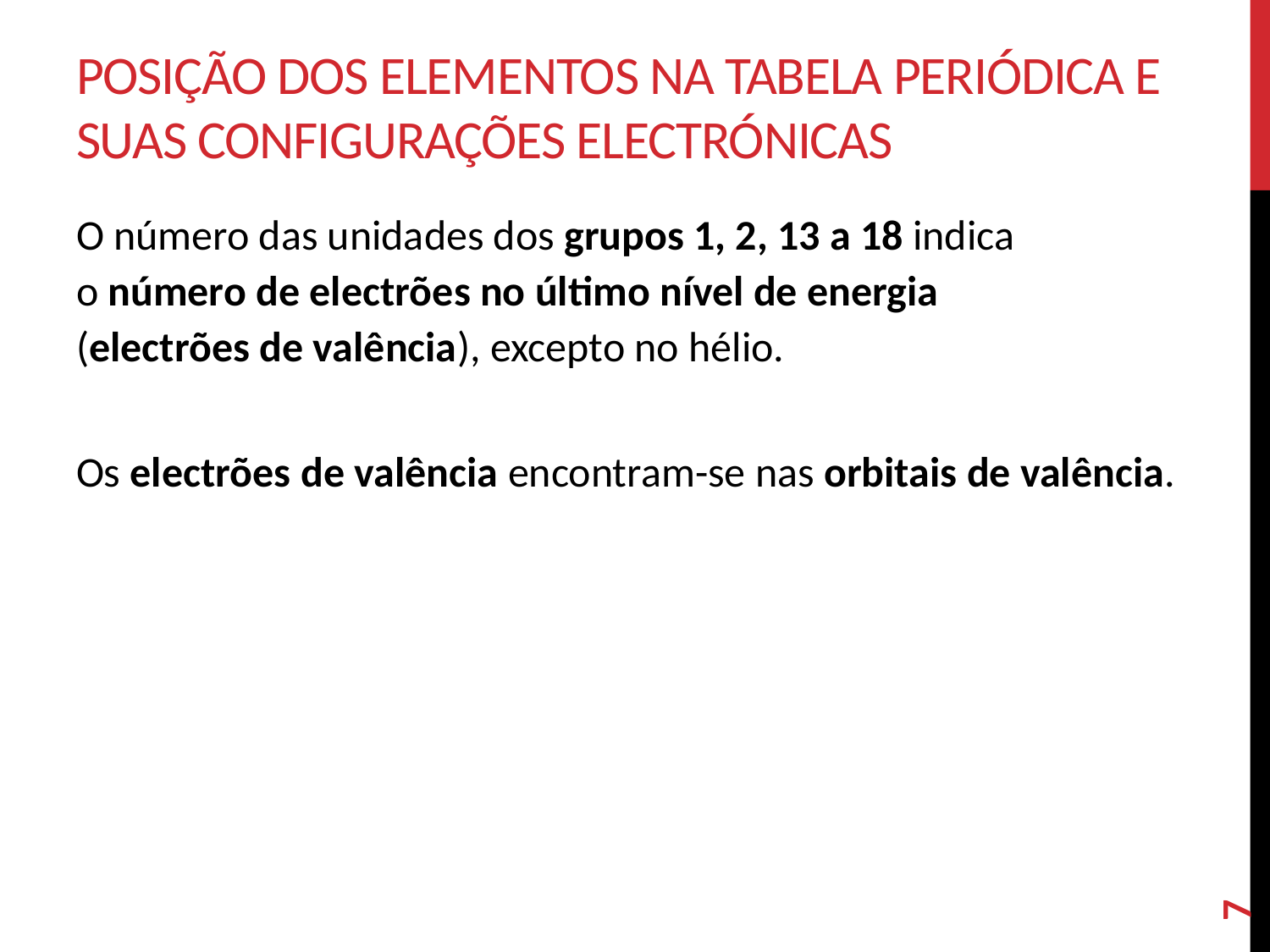

# Posição dos elementos na Tabela Periódica E SUAS configurações electrónicas
O número das unidades dos grupos 1, 2, 13 a 18 indica
o número de electrões no último nível de energia
(electrões de valência), excepto no hélio.

Os electrões de valência encontram-se nas orbitais de valência.
7